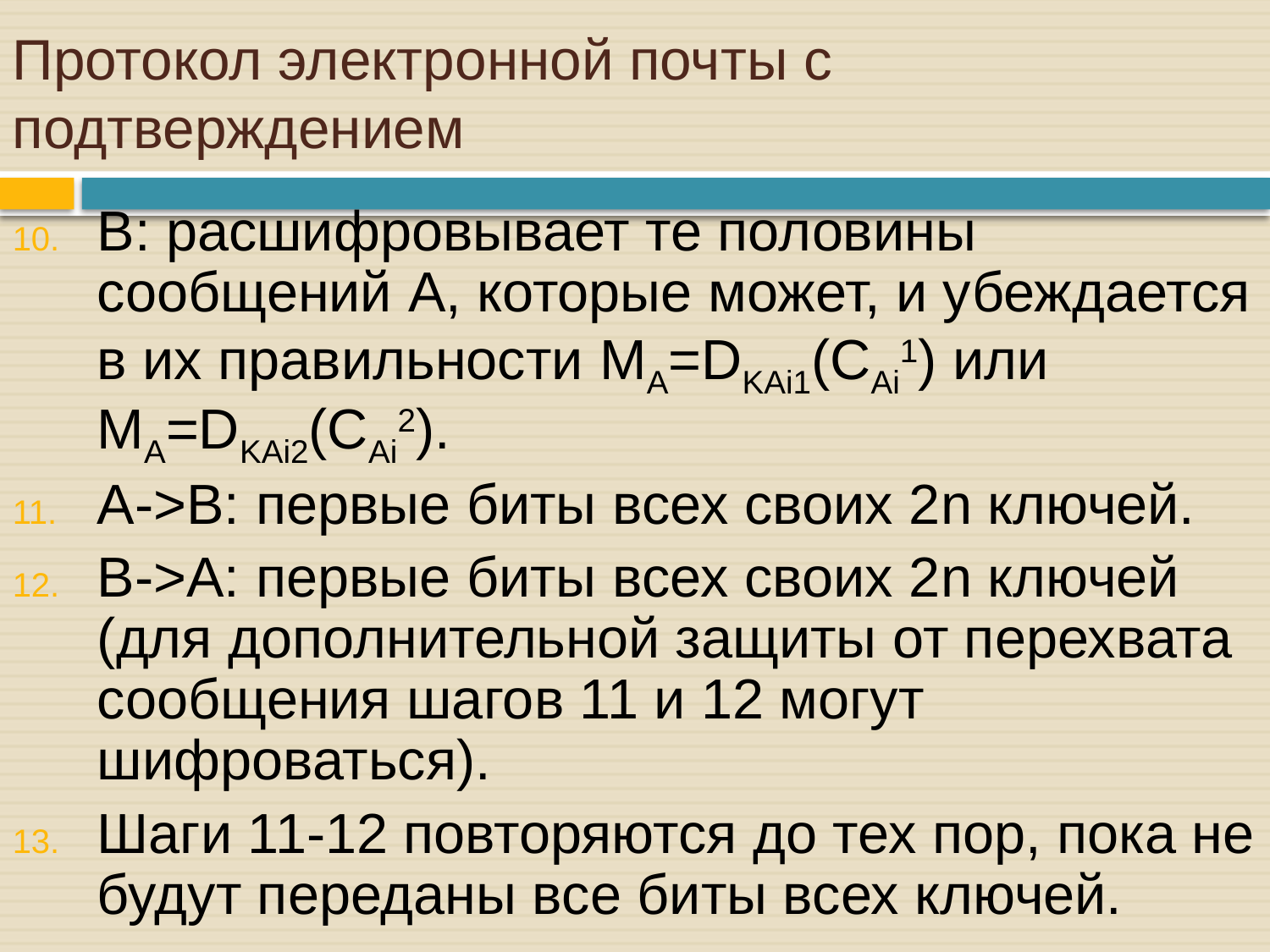

# Протокол электронной почты с подтверждением
B: расшифровывает те половины сообщений A, которые может, и убеждается в их правильности MA=DKAi1(CAi1) или MA=DKAi2(CAi2).
A->B: первые биты всех своих 2n ключей.
B->A: первые биты всех своих 2n ключей (для дополнительной защиты от перехвата сообщения шагов 11 и 12 могут шифроваться).
Шаги 11-12 повторяются до тех пор, пока не будут переданы все биты всех ключей.